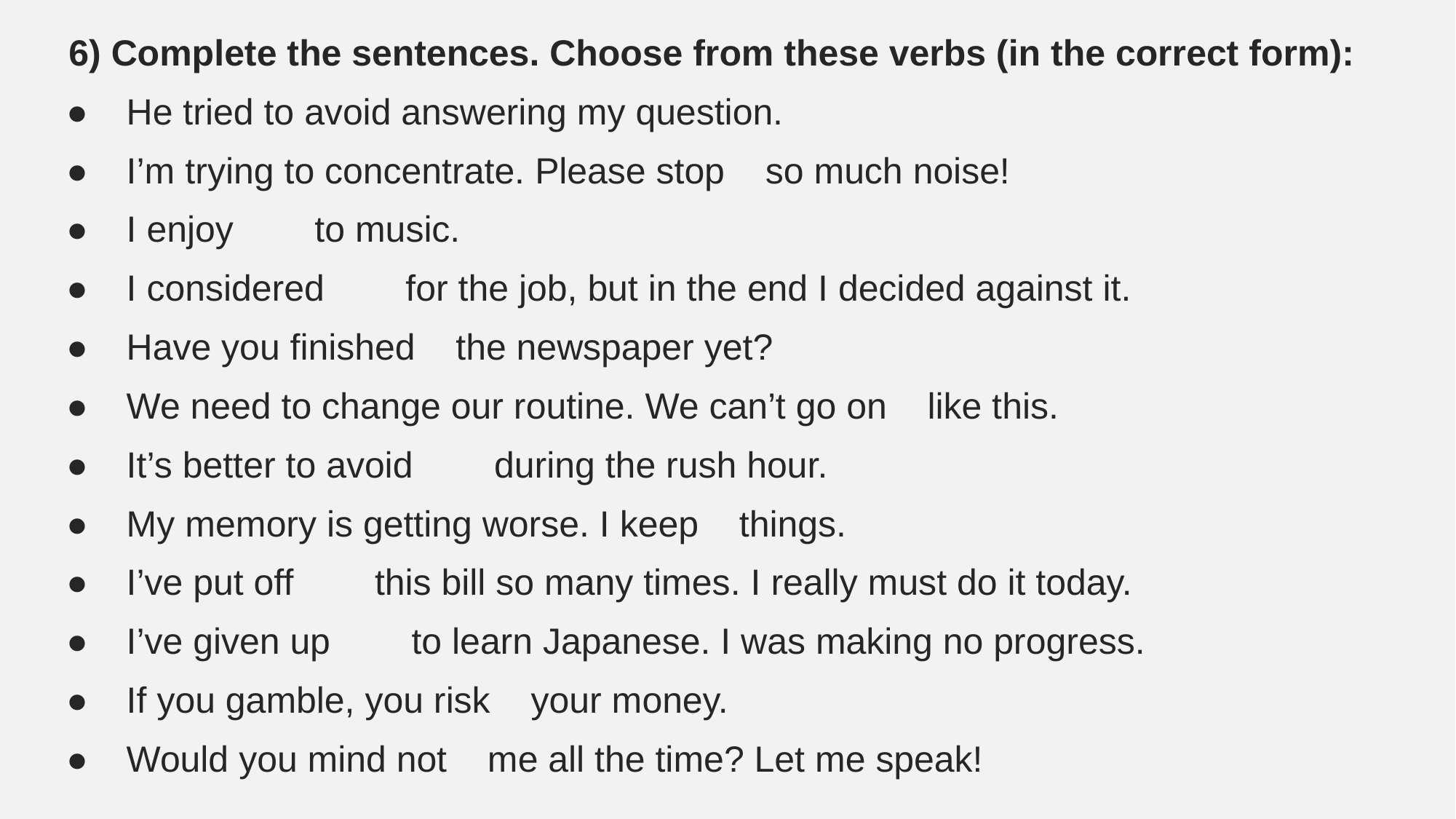

#
6) Complete the sentences. Choose from these verbs (in the correct form):
⦁    He tried to avoid answering my question.
⦁    I’m trying to concentrate. Please stop    so much noise!
⦁    I enjoy        to music.
⦁    I considered        for the job, but in the end I decided against it.
⦁    Have you finished    the newspaper yet?
⦁    We need to change our routine. We can’t go on    like this.
⦁    It’s better to avoid        during the rush hour.
⦁    My memory is getting worse. I keep    things.
⦁    I’ve put off        this bill so many times. I really must do it today.
⦁    I’ve given up        to learn Japanese. I was making no progress.
⦁    If you gamble, you risk    your money.
⦁    Would you mind not    me all the time? Let me speak!